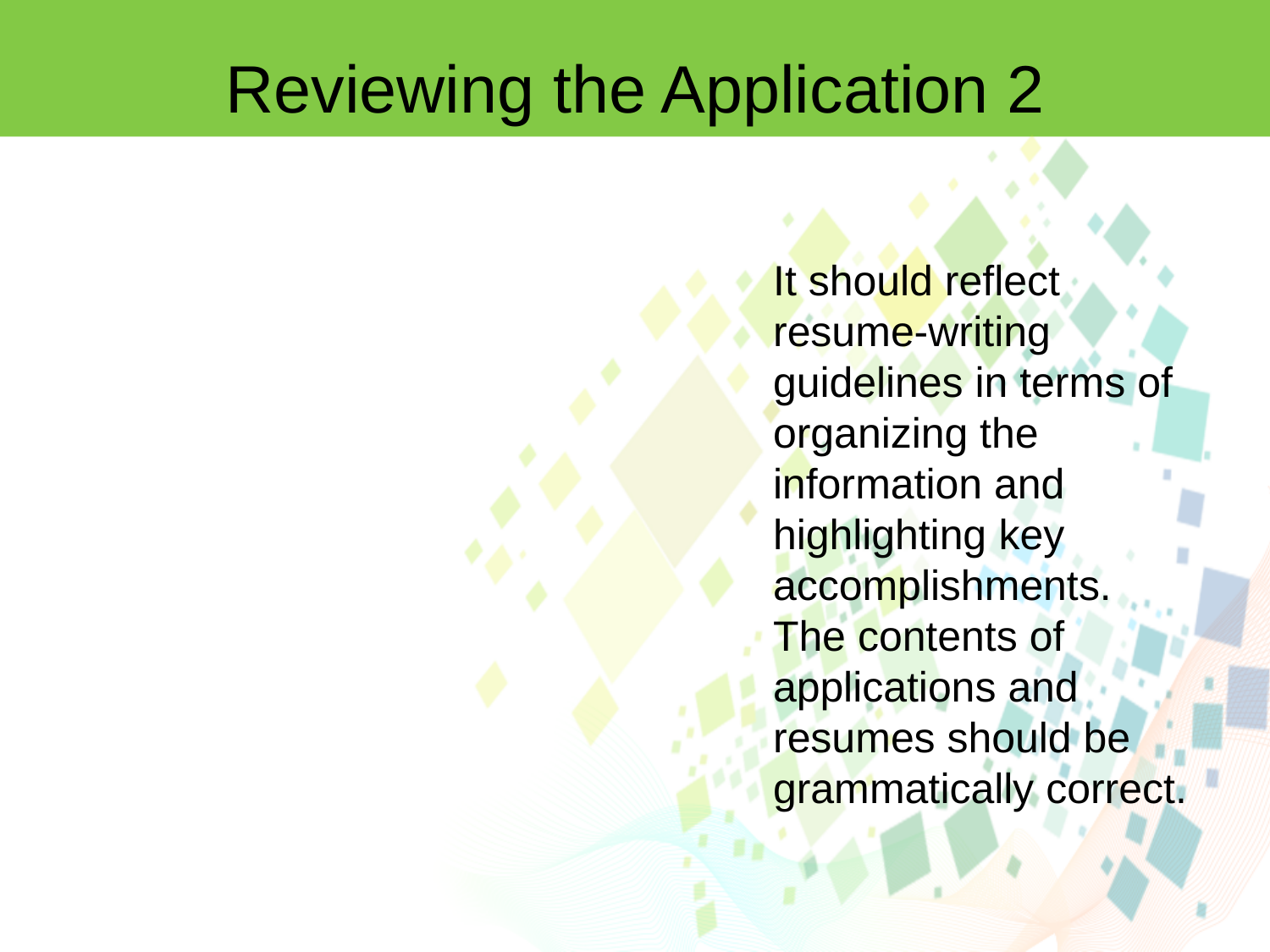

Reviewing the Application 2
It should reflect
resume-writing guidelines in terms of organizing the information and highlighting key accomplishments.
The contents of applications and resumes should be
grammatically correct.